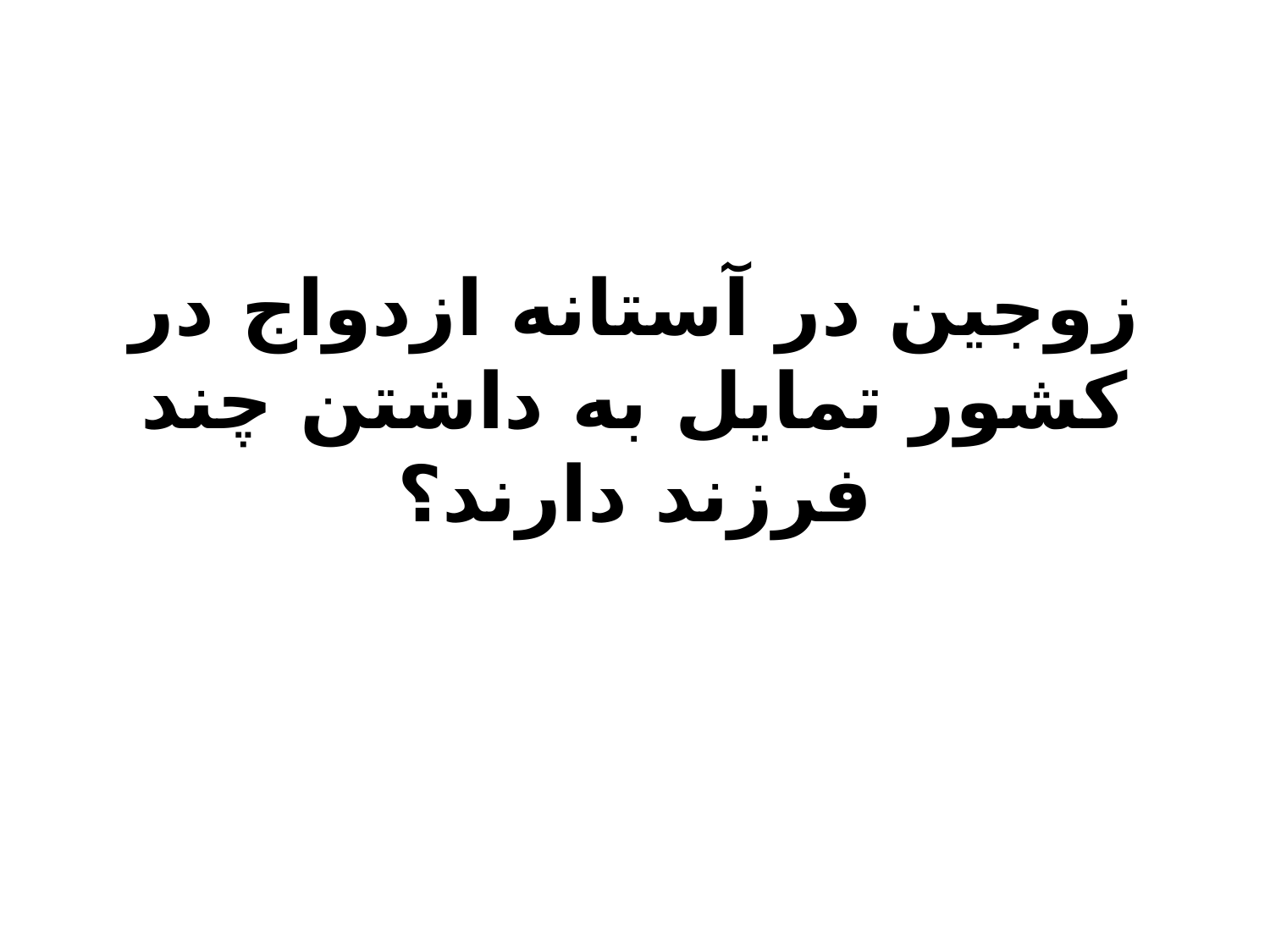

# زوجین در آستانه ازدواج در کشور تمایل به داشتن چند فرزند دارند؟